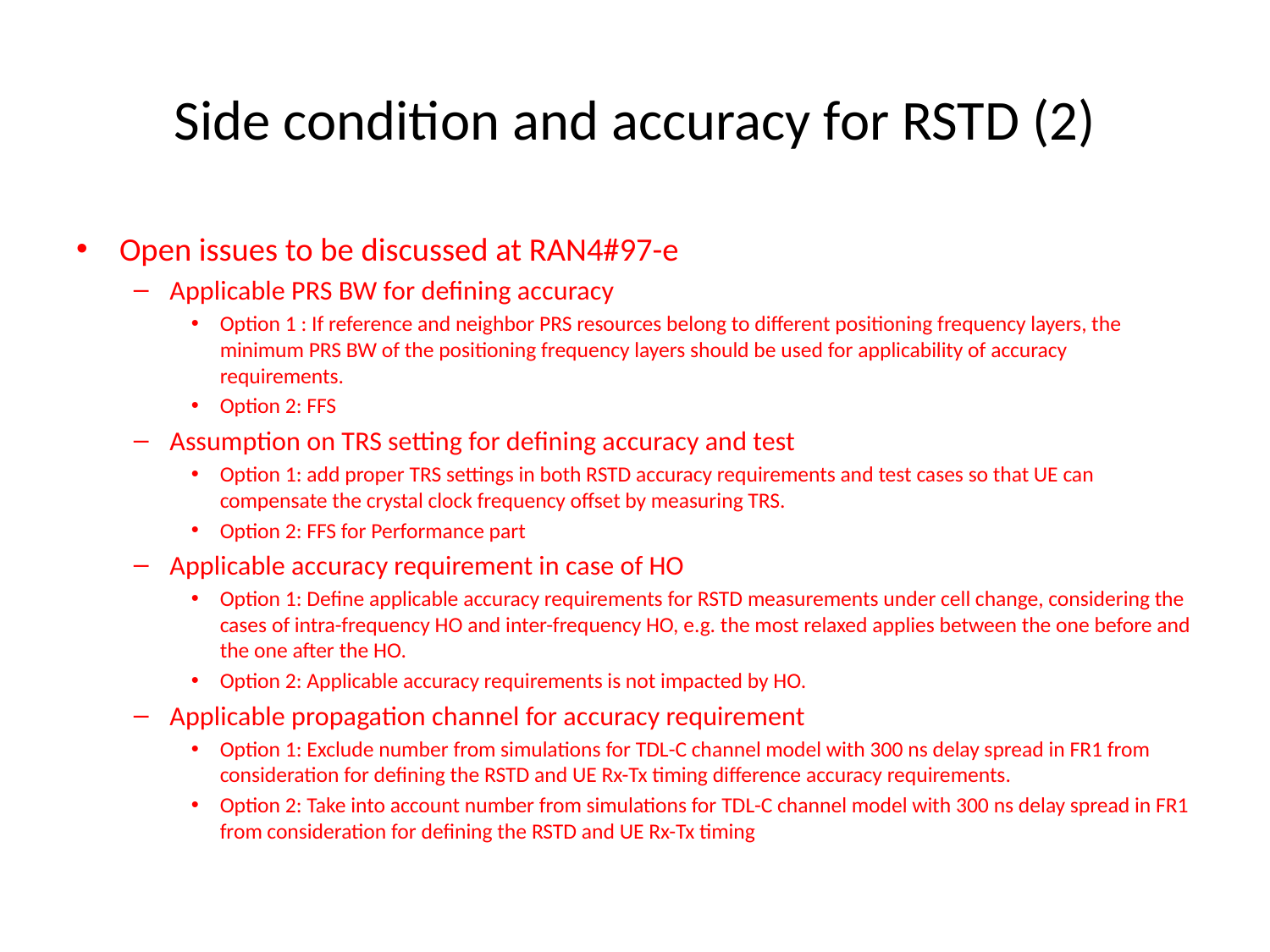

# Side condition and accuracy for RSTD (2)
Open issues to be discussed at RAN4#97-e
Applicable PRS BW for defining accuracy
Option 1 : If reference and neighbor PRS resources belong to different positioning frequency layers, the minimum PRS BW of the positioning frequency layers should be used for applicability of accuracy requirements.
Option 2: FFS
Assumption on TRS setting for defining accuracy and test
Option 1: add proper TRS settings in both RSTD accuracy requirements and test cases so that UE can compensate the crystal clock frequency offset by measuring TRS.
Option 2: FFS for Performance part
Applicable accuracy requirement in case of HO
Option 1: Define applicable accuracy requirements for RSTD measurements under cell change, considering the cases of intra-frequency HO and inter-frequency HO, e.g. the most relaxed applies between the one before and the one after the HO.
Option 2: Applicable accuracy requirements is not impacted by HO.
Applicable propagation channel for accuracy requirement
Option 1: Exclude number from simulations for TDL-C channel model with 300 ns delay spread in FR1 from consideration for defining the RSTD and UE Rx-Tx timing difference accuracy requirements.
Option 2: Take into account number from simulations for TDL-C channel model with 300 ns delay spread in FR1 from consideration for defining the RSTD and UE Rx-Tx timing